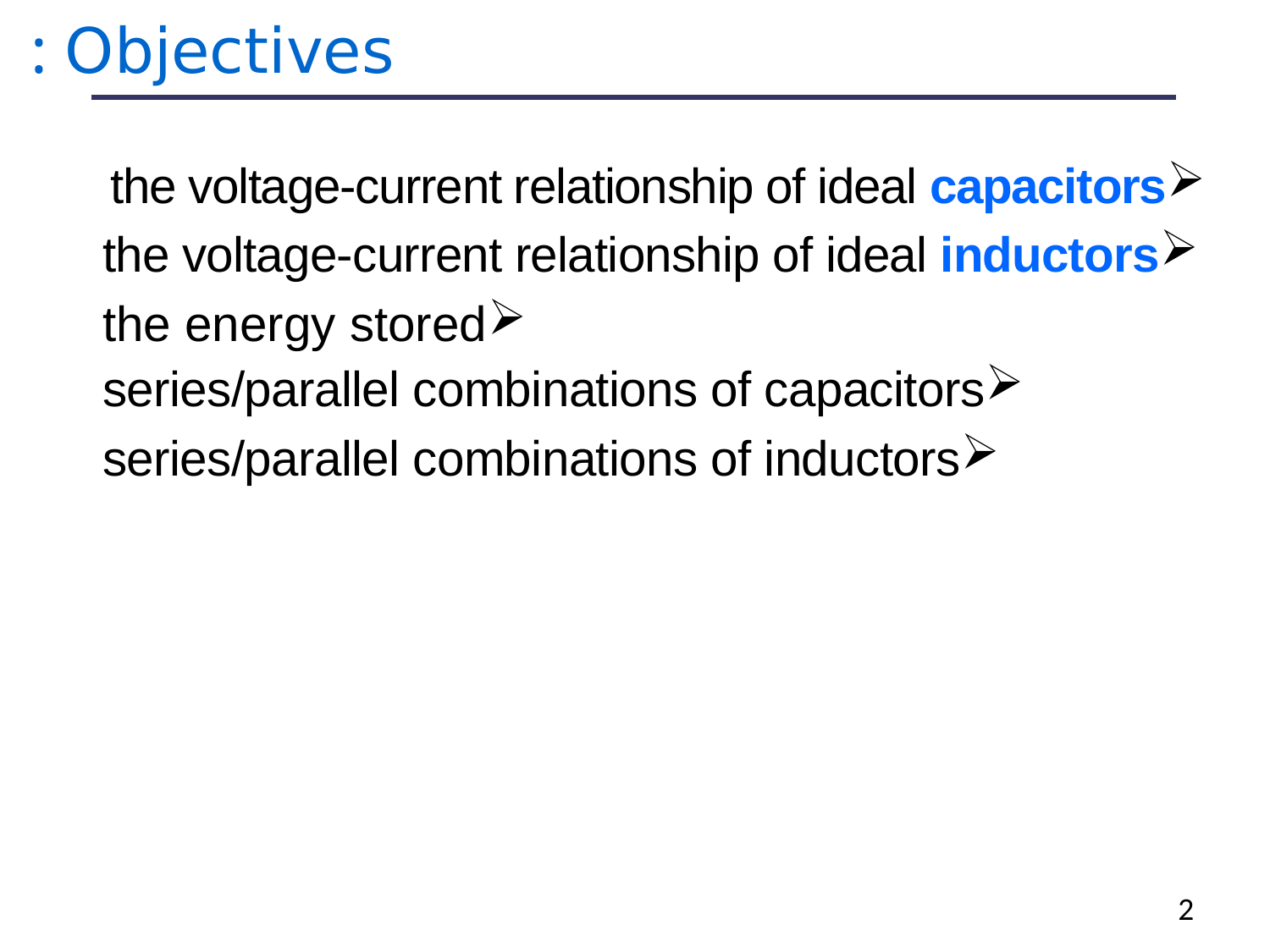

Objectives :
the voltage-current relationship of ideal capacitors
the voltage-current relationship of ideal inductors
the energy stored
series/parallel combinations of capacitors
series/parallel combinations of inductors
2